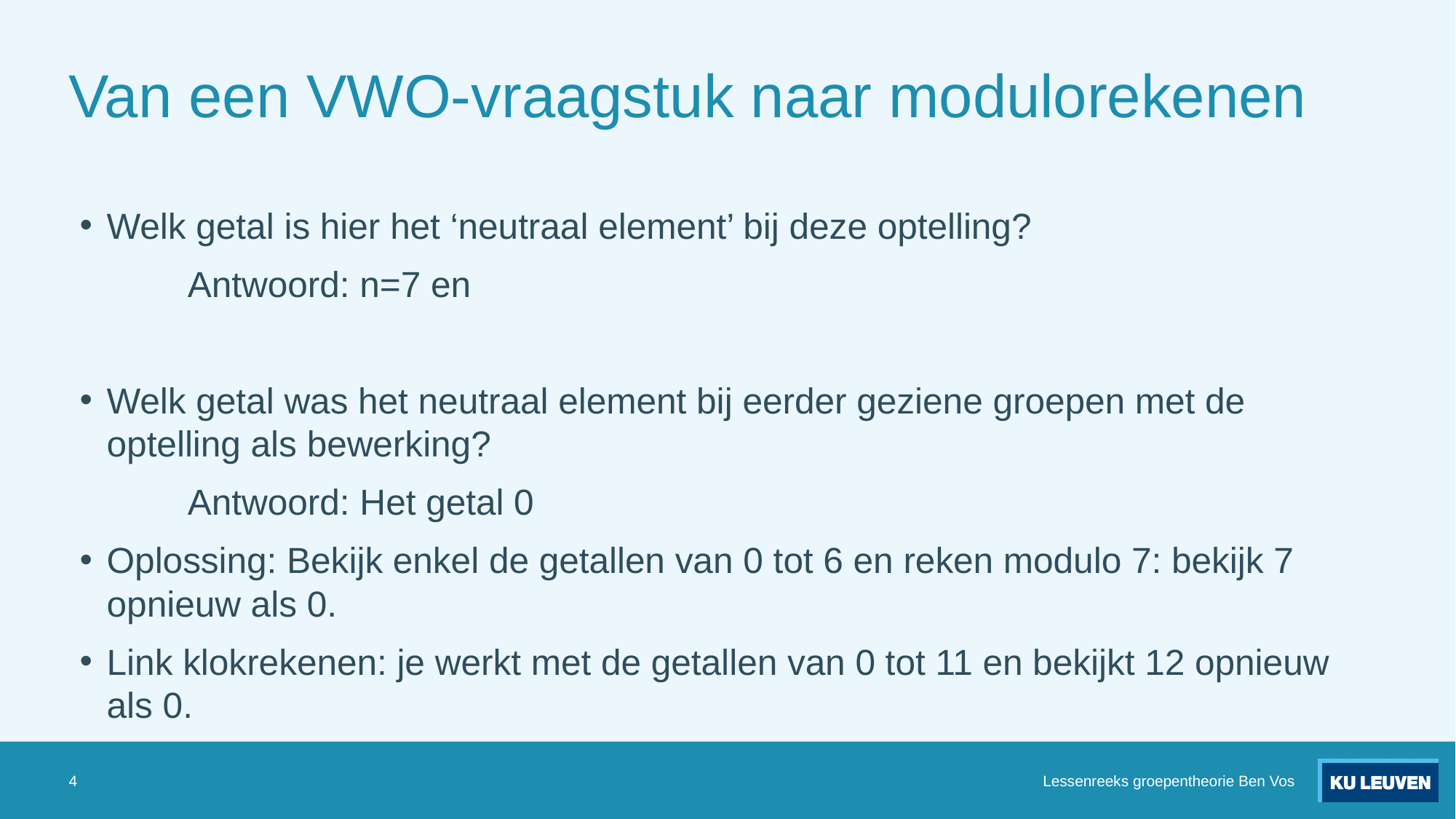

# Van een VWO-vraagstuk naar modulorekenen
Welk getal is hier het ‘neutraal element’ bij deze optelling?
	Antwoord: n=7 en

Welk getal was het neutraal element bij eerder geziene groepen met de optelling als bewerking?
	Antwoord: Het getal 0
Oplossing: Bekijk enkel de getallen van 0 tot 6 en reken modulo 7: bekijk 7 opnieuw als 0.
Link klokrekenen: je werkt met de getallen van 0 tot 11 en bekijkt 12 opnieuw als 0.

4
Lessenreeks groepentheorie Ben Vos